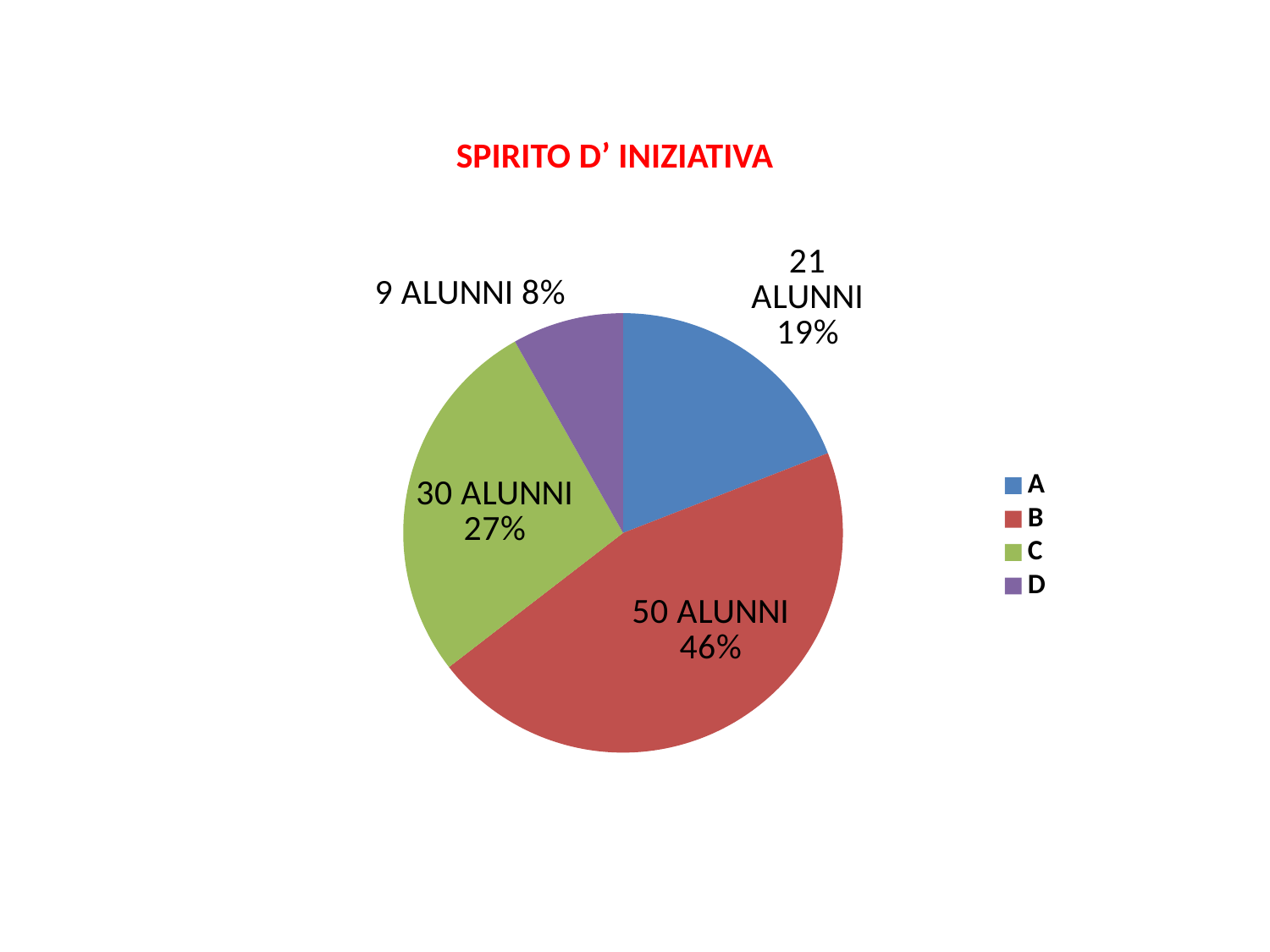

SPIRITO D’ INIZIATIVA

### Chart

| Category |  |
|---|---|
| A | 21.0 |
| B | 50.0 |
| C | 30.0 |
| D | 9.0 |